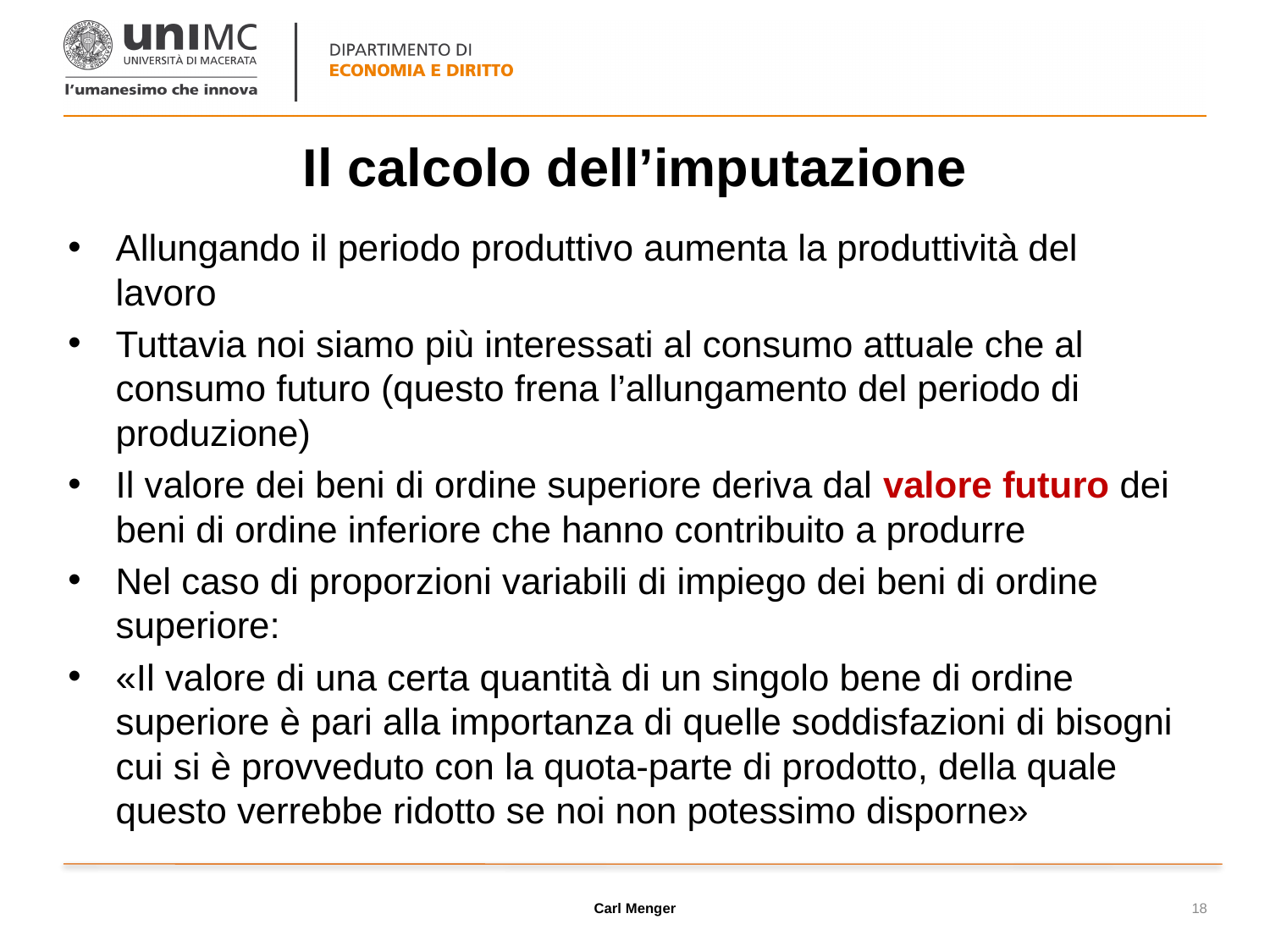

# Il calcolo dell’imputazione
Allungando il periodo produttivo aumenta la produttività del lavoro
Tuttavia noi siamo più interessati al consumo attuale che al consumo futuro (questo frena l’allungamento del periodo di produzione)
Il valore dei beni di ordine superiore deriva dal valore futuro dei beni di ordine inferiore che hanno contribuito a produrre
Nel caso di proporzioni variabili di impiego dei beni di ordine superiore:
«Il valore di una certa quantità di un singolo bene di ordine superiore è pari alla importanza di quelle soddisfazioni di bisogni cui si è provveduto con la quota-parte di prodotto, della quale questo verrebbe ridotto se noi non potessimo disporne»

Carl Menger
18